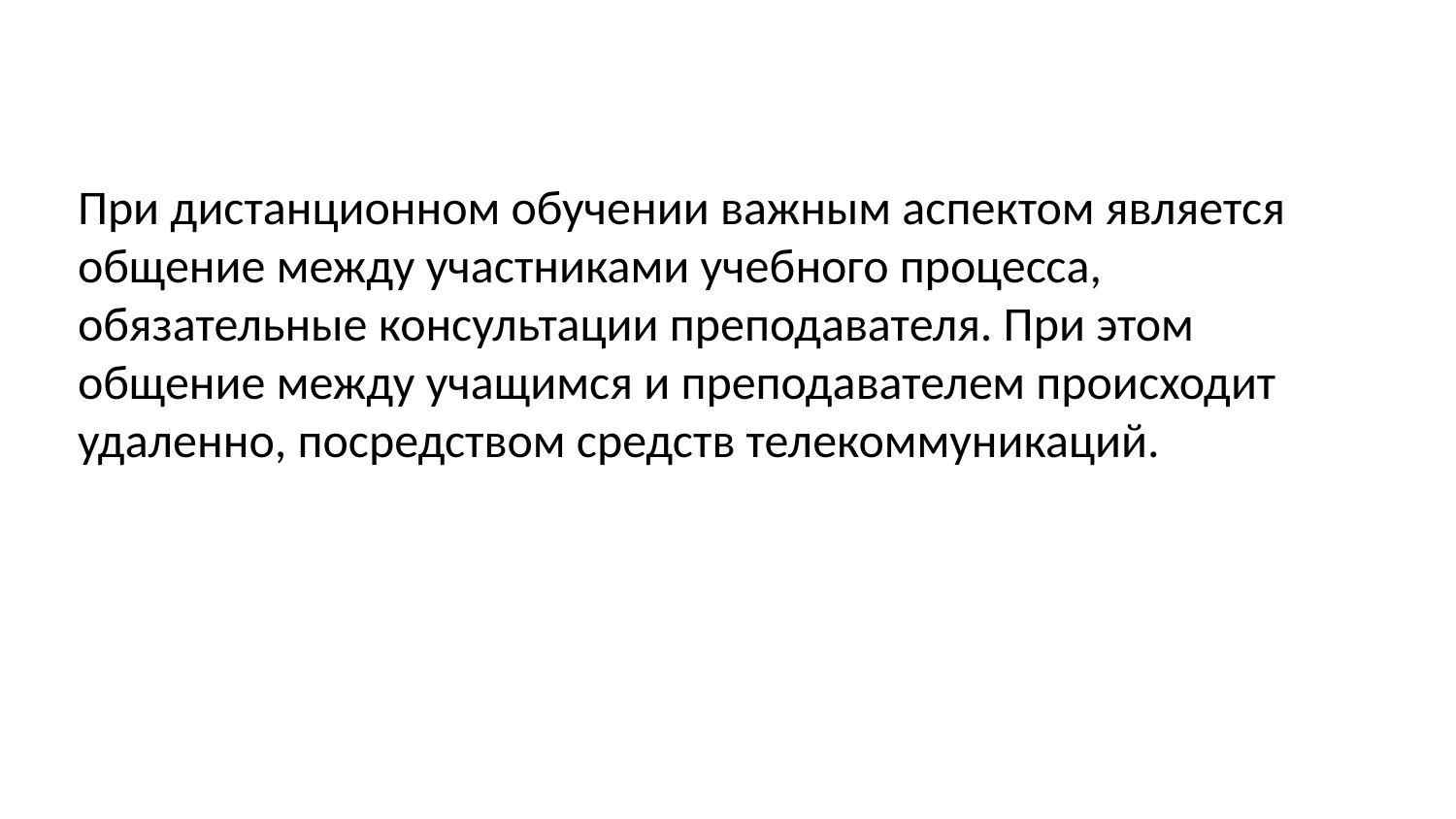

При дистанционном обучении важным аспектом является общение между участниками учебного процесса, обязательные консультации преподавателя. При этом общение между учащимся и преподавателем происходит удаленно, посредством средств телекоммуникаций.